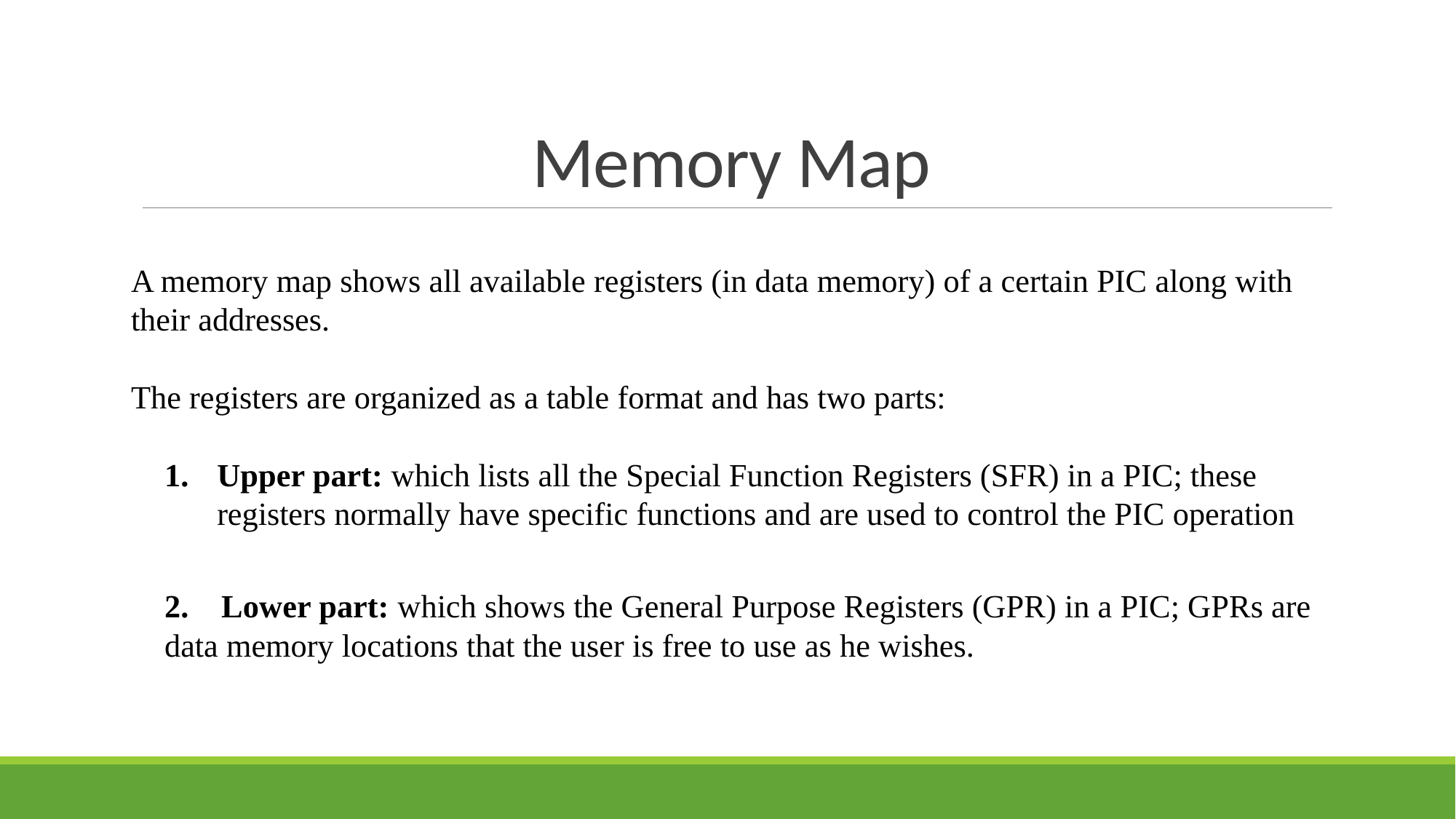

# Memory Map

A memory map shows all available registers (in data memory) of a certain PIC along with their addresses.

The registers are organized as a table format and has two parts:

Upper part: which lists all the Special Function Registers (SFR) in a PIC; these registers normally have specific functions and are used to control the PIC operation

2.    Lower part: which shows the General Purpose Registers (GPR) in a PIC; GPRs are data memory locations that the user is free to use as he wishes.